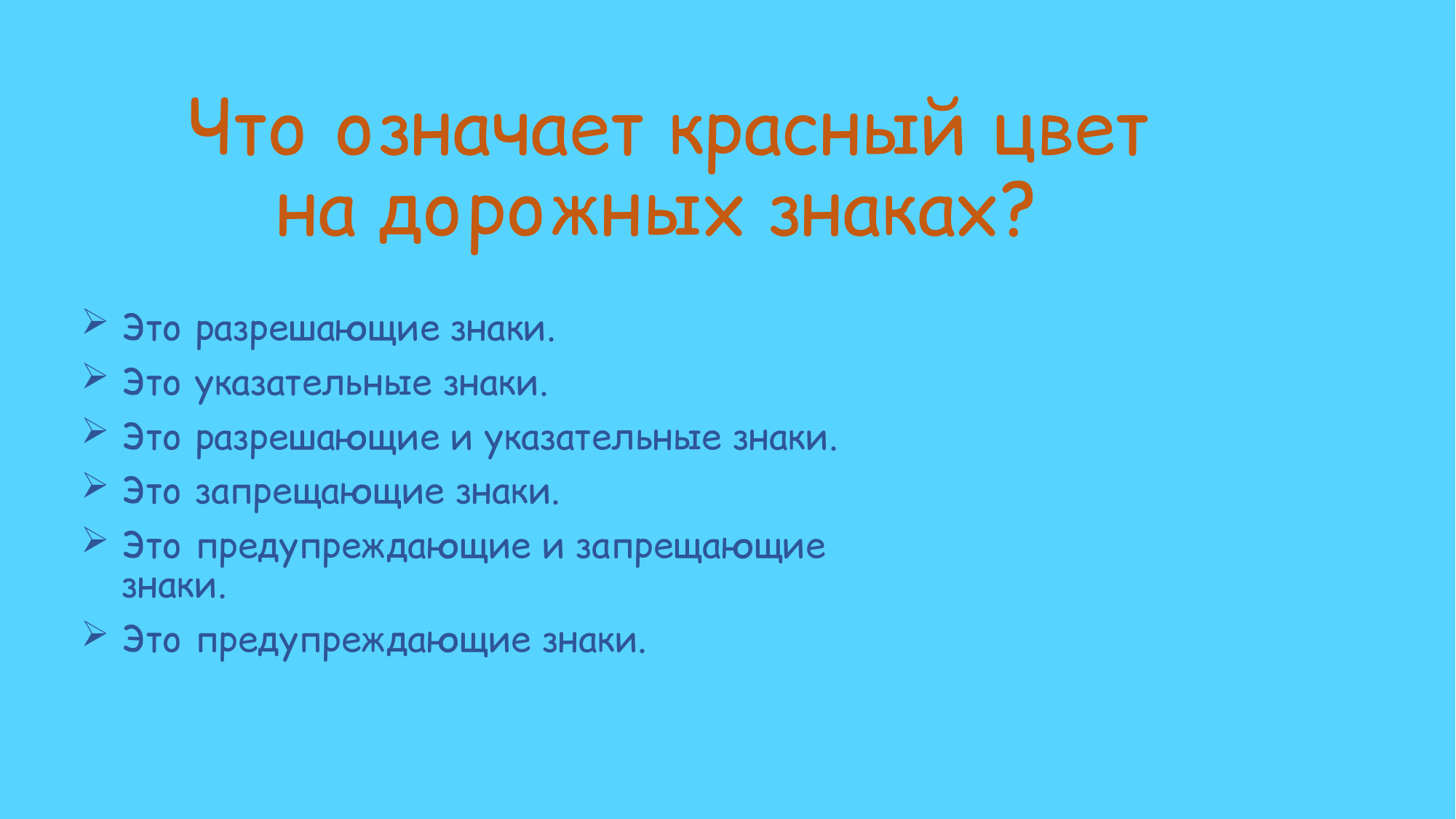

# Что означает красный цвет на дорожных знаках?
Это разрешающие знаки.
Это указательные знаки.
Это разрешающие и указательные знаки.
Это запрещающие знаки.
Это предупреждающие и запрещающие знаки.
Это предупреждающие знаки.